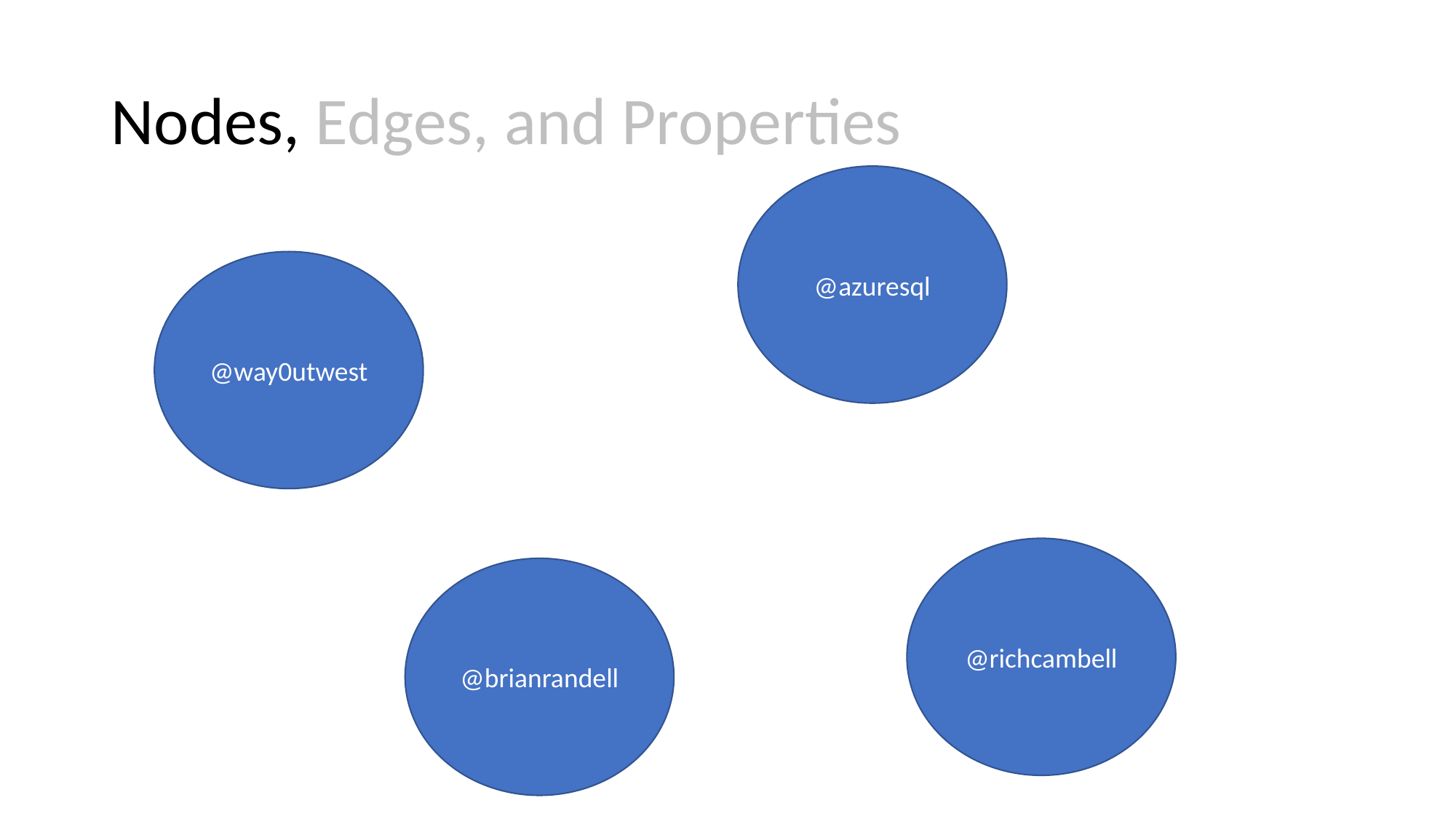

# Nodes, Edges, and Properties
@azuresql
@way0utwest
@richcambell
@brianrandell